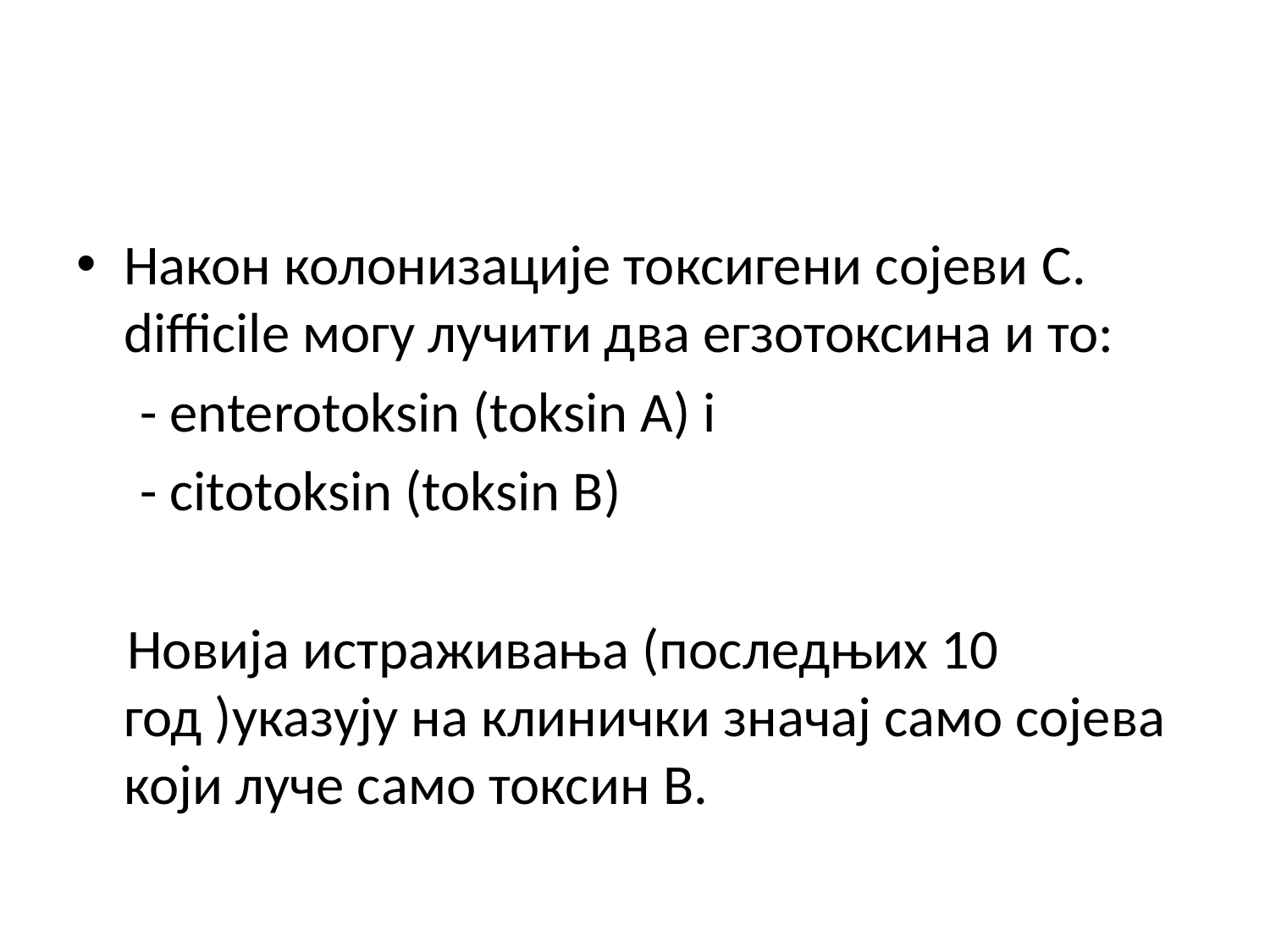

#
Након колонизације токсигени сојеви C. difficile могу лучити два егзотоксина и то:
     - enterotoksin (toksin A) i
     - citotoksin (toksin B)

    Новија истраживања (последњих 10 год )указују на клинички значај само сојева који луче само токсин B.